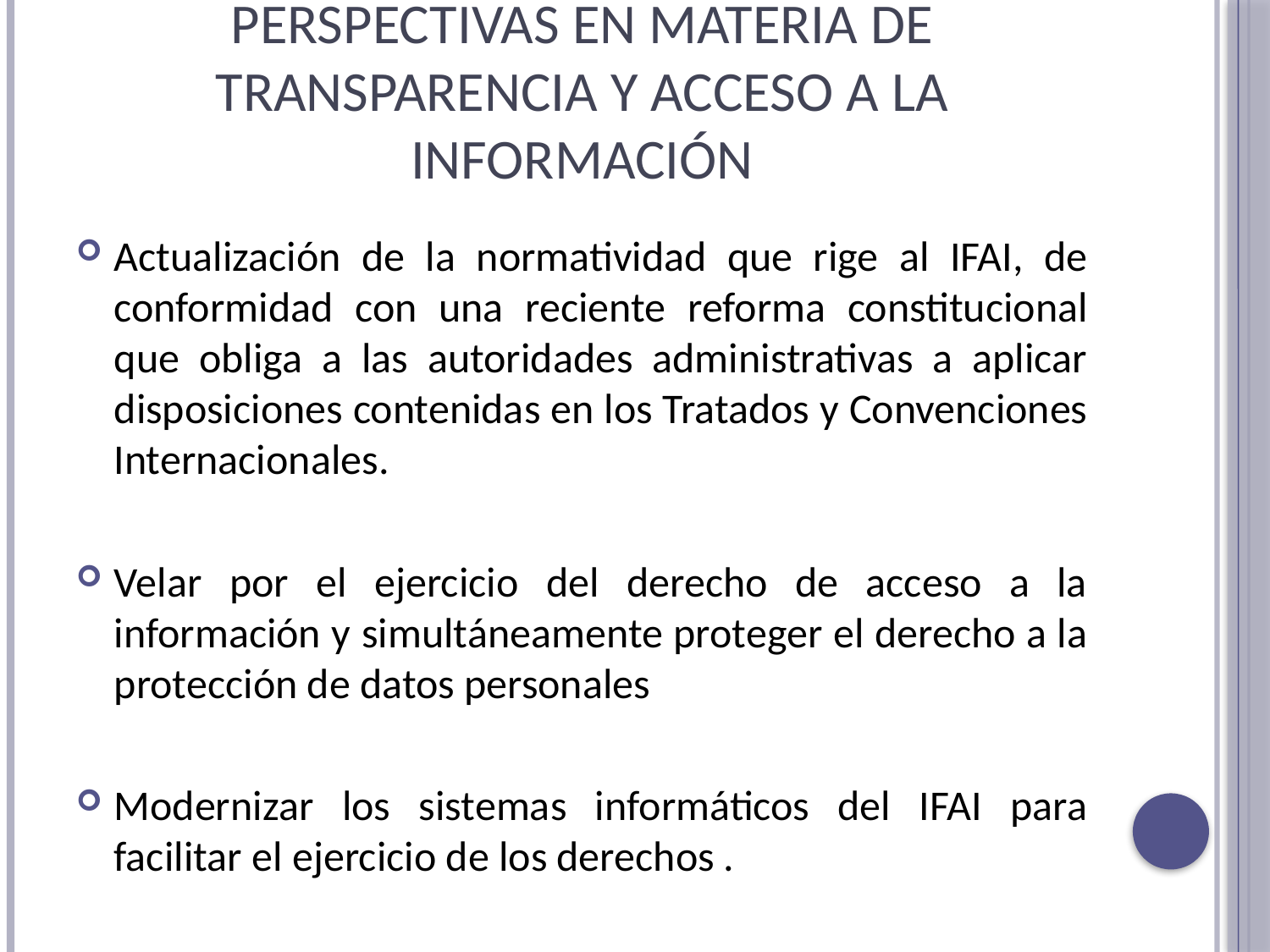

# Perspectivas en materia de transparencia y acceso a la información
Actualización de la normatividad que rige al IFAI, de conformidad con una reciente reforma constitucional que obliga a las autoridades administrativas a aplicar disposiciones contenidas en los Tratados y Convenciones Internacionales.

Velar por el ejercicio del derecho de acceso a la información y simultáneamente proteger el derecho a la protección de datos personales

Modernizar los sistemas informáticos del IFAI para facilitar el ejercicio de los derechos .